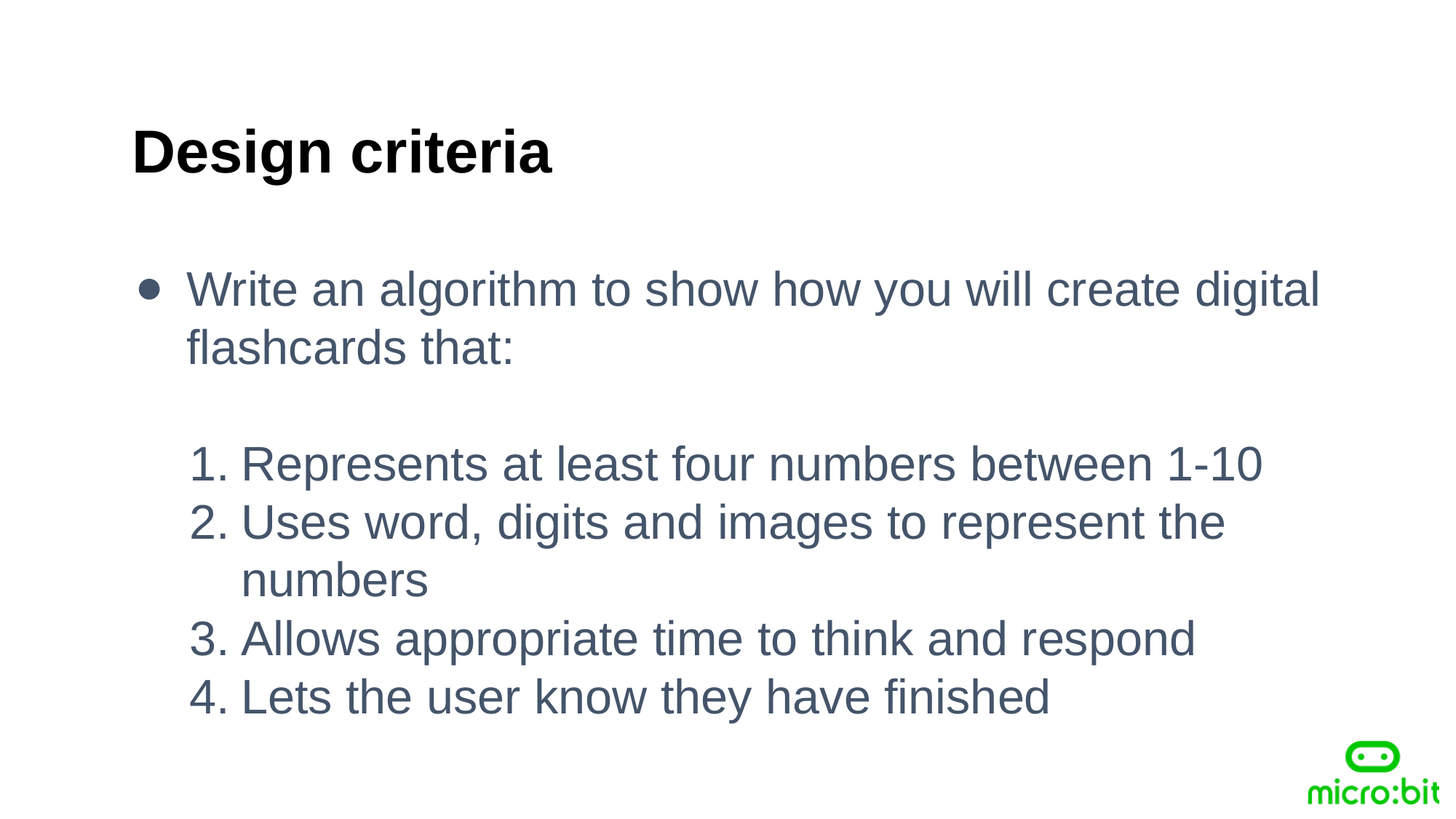

Design criteria

Write an algorithm to show how you will create digital flashcards that:

Represents at least four numbers between 1-10
Uses word, digits and images to represent the numbers
Allows appropriate time to think and respond
Lets the user know they have finished